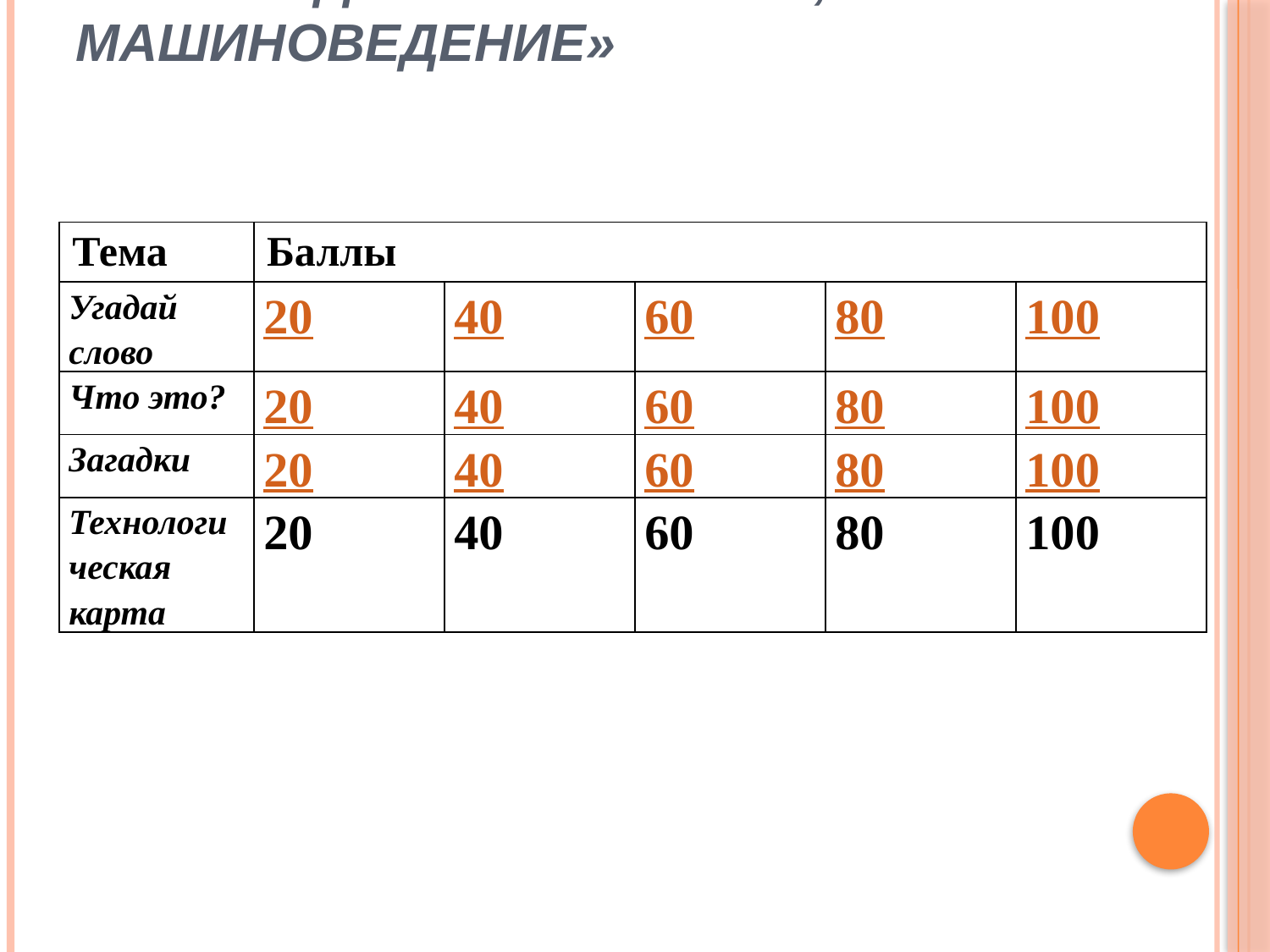

# 2-й раунд «Инструменты, машиноведение»
| Тема | Баллы |  |  |  |  |
| --- | --- | --- | --- | --- | --- |
| Угадай слово | 20 | 40 | 60 | 80 | 100 |
| Что это? | 20 | 40 | 60 | 80 | 100 |
| Загадки | 20 | 40 | 60 | 80 | 100 |
| Технологическая карта | 20 | 40 | 60 | 80 | 100 |